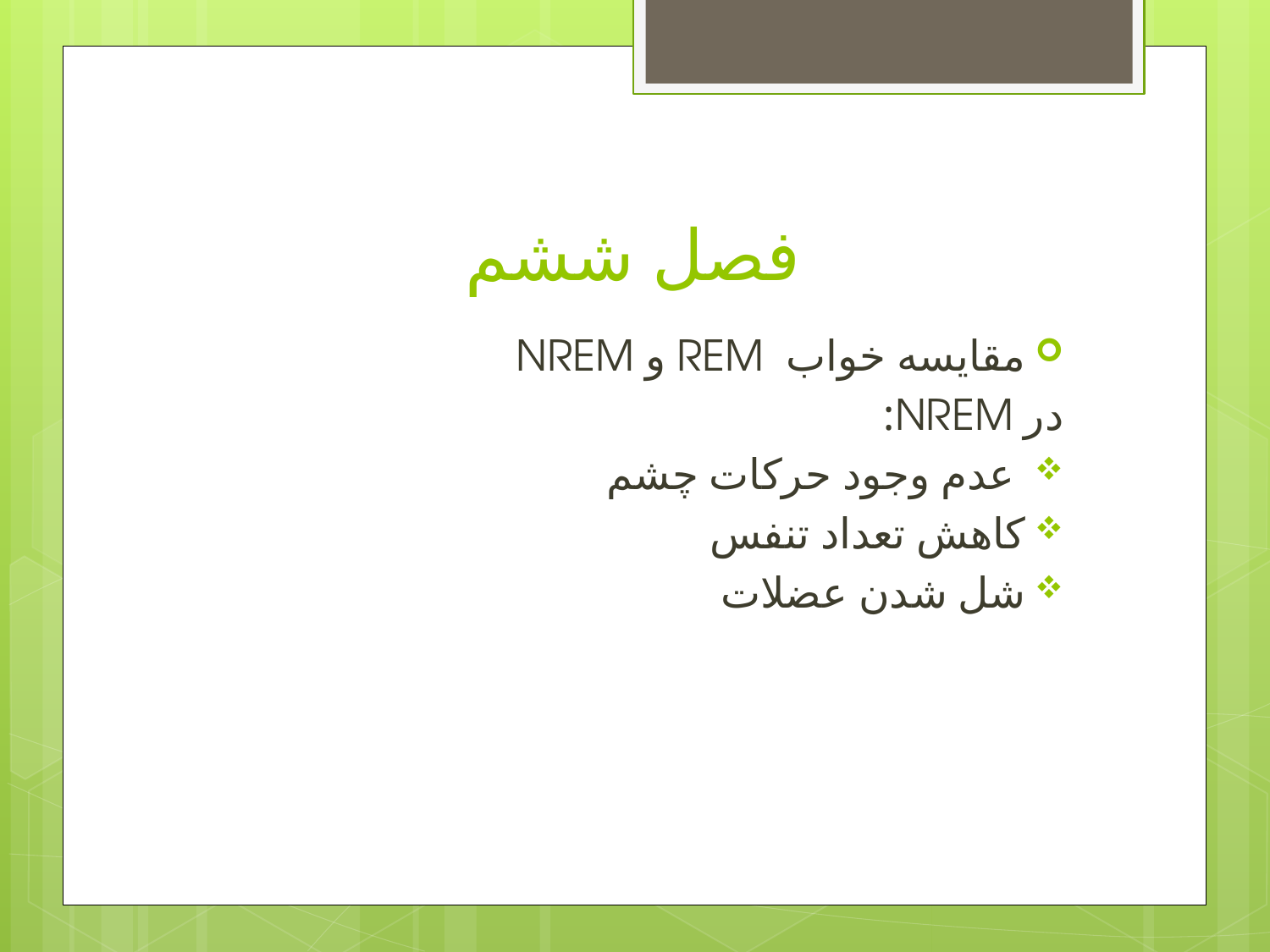

# فصل ششم
مقایسه خواب  REM و NREM
در NREM:
 عدم وجود حرکات چشم
کاهش تعداد تنفس
شل شدن عضلات